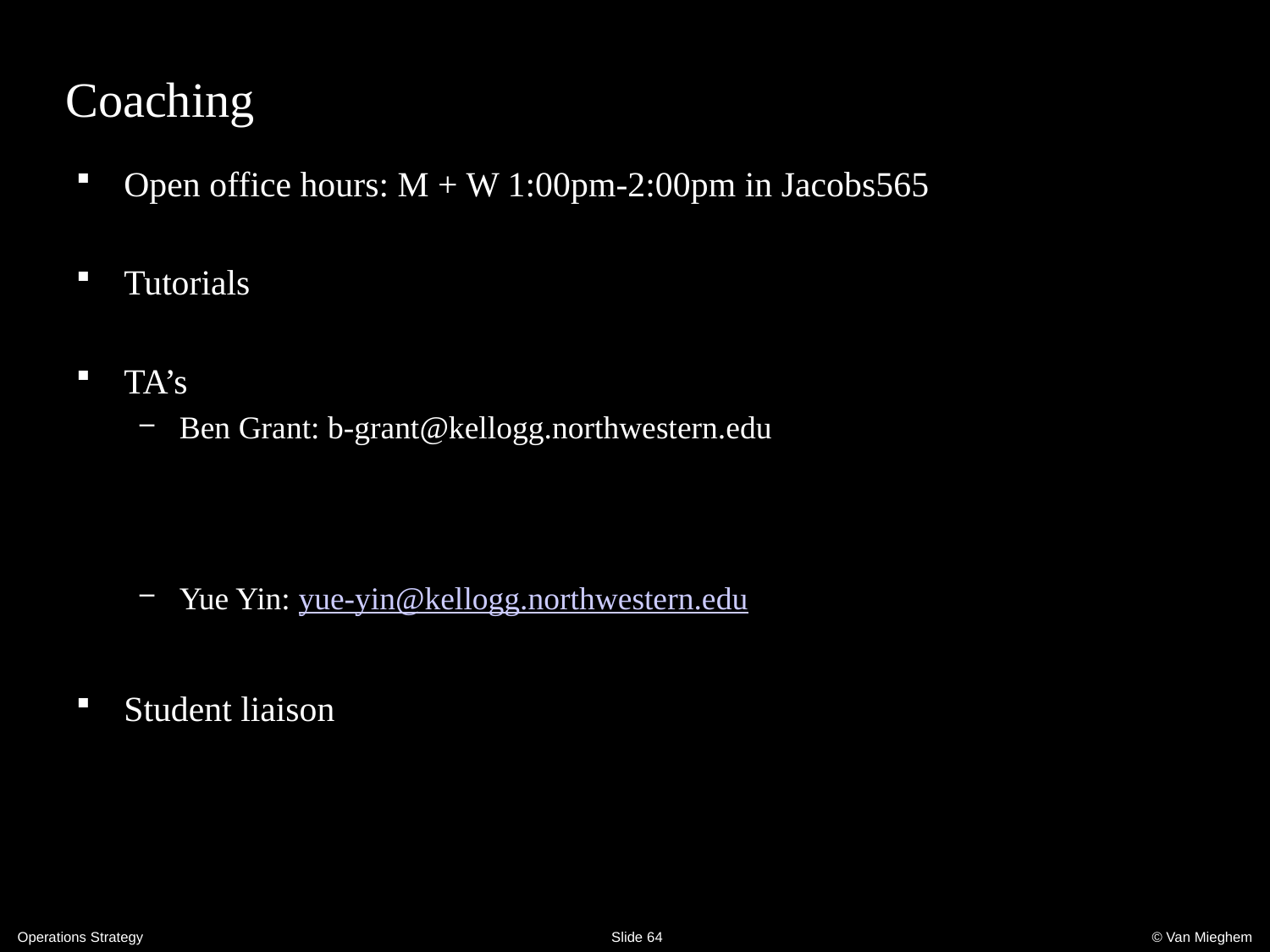

# Coaching
Open office hours: M + W 1:00pm-2:00pm in Jacobs565

Tutorials

TA’s
Ben Grant: b-grant@kellogg.northwestern.edu

Yue Yin: yue-yin@kellogg.northwestern.edu

Student liaison